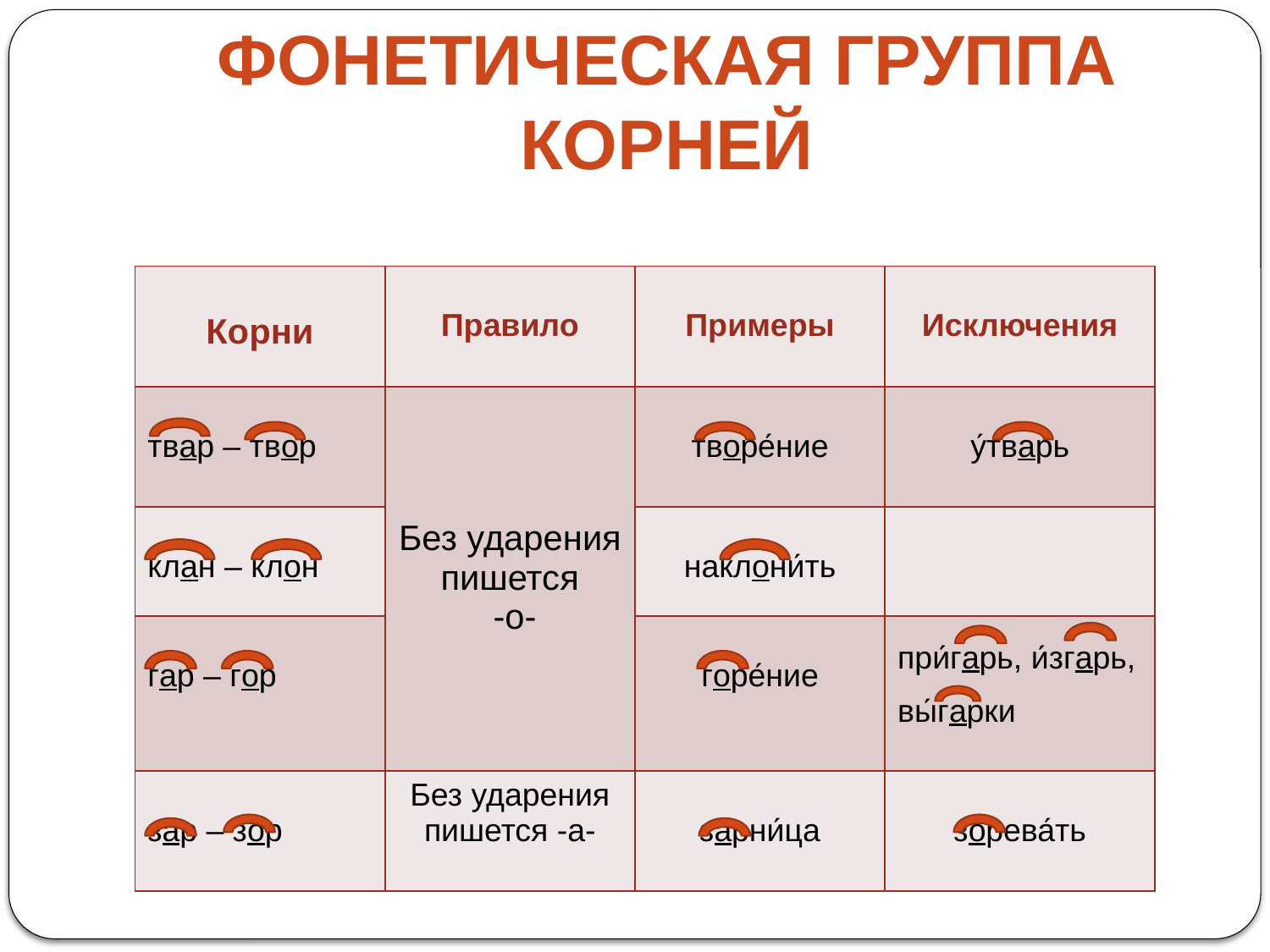

# Фонетическая группа корней
| Корни | Правило | Примеры | Исключения |
| --- | --- | --- | --- |
| твар – твор | Без ударения пишется -о- | творе́ние | у́тварь |
| клан – клон |  | наклони́ть |  |
| гар – гор |  | горе́ние | при́гарь, и́згарь, вы́гарки |
| зар – зор | Без ударения пишется -а- | зарни́ца | зорева́ть |